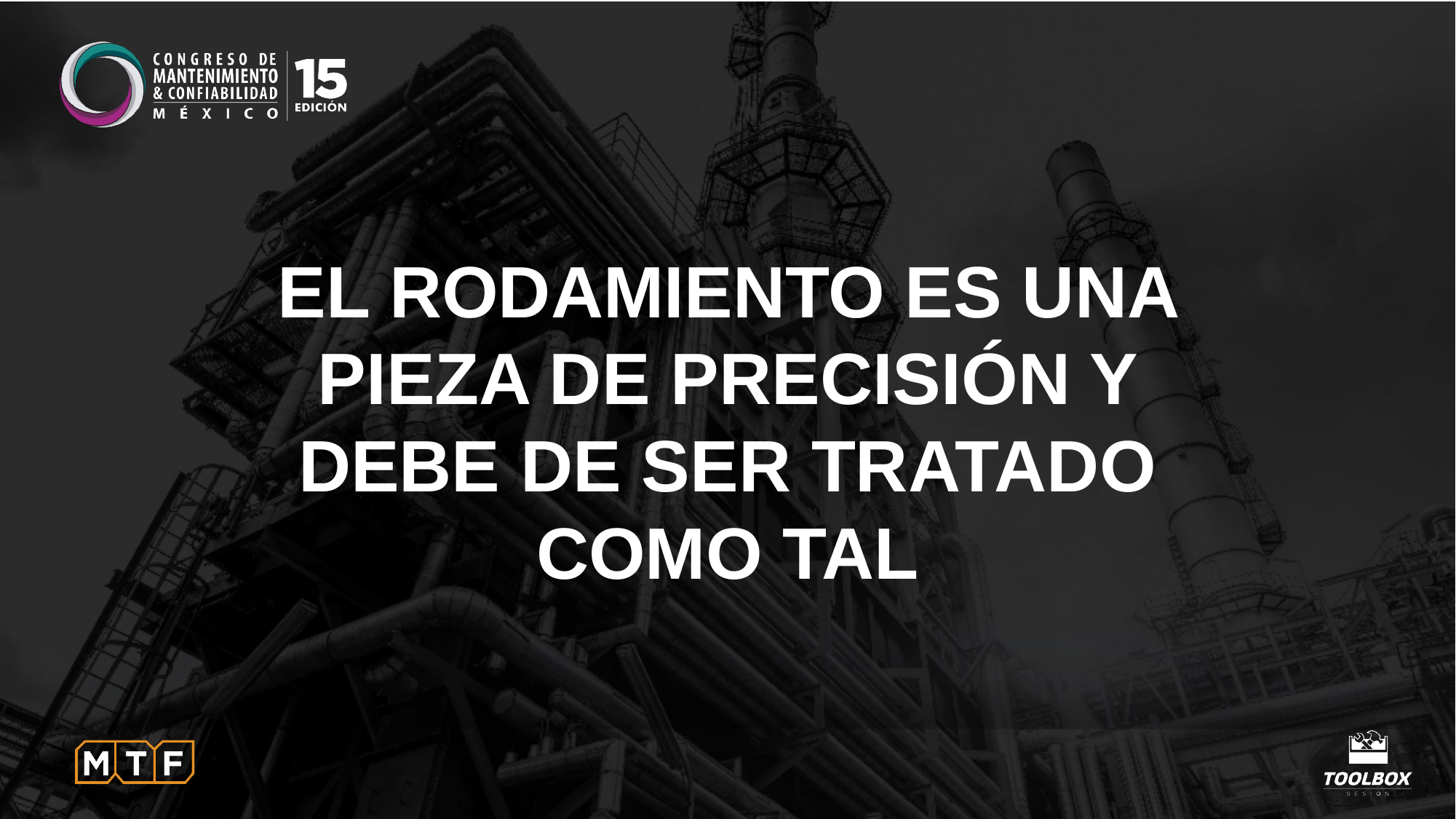

EL RODAMIENTO ES UNA PIEZA DE PRECISIÓN Y DEBE DE SER TRATADO COMO TAL